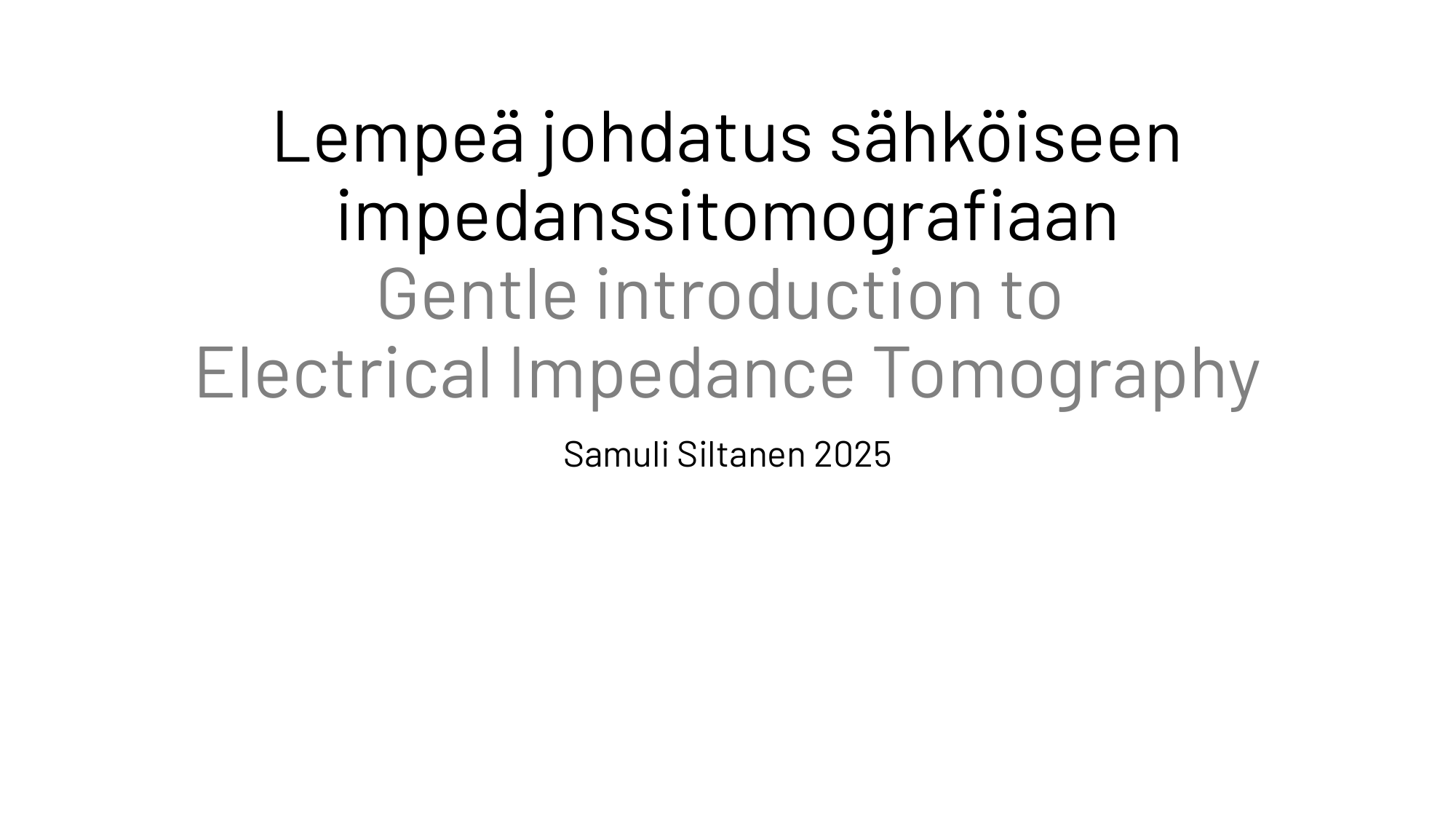

# Lempeä johdatus sähköiseen impedanssitomografiaan Gentle introduction to Electrical Impedance Tomography
Samuli Siltanen 2025